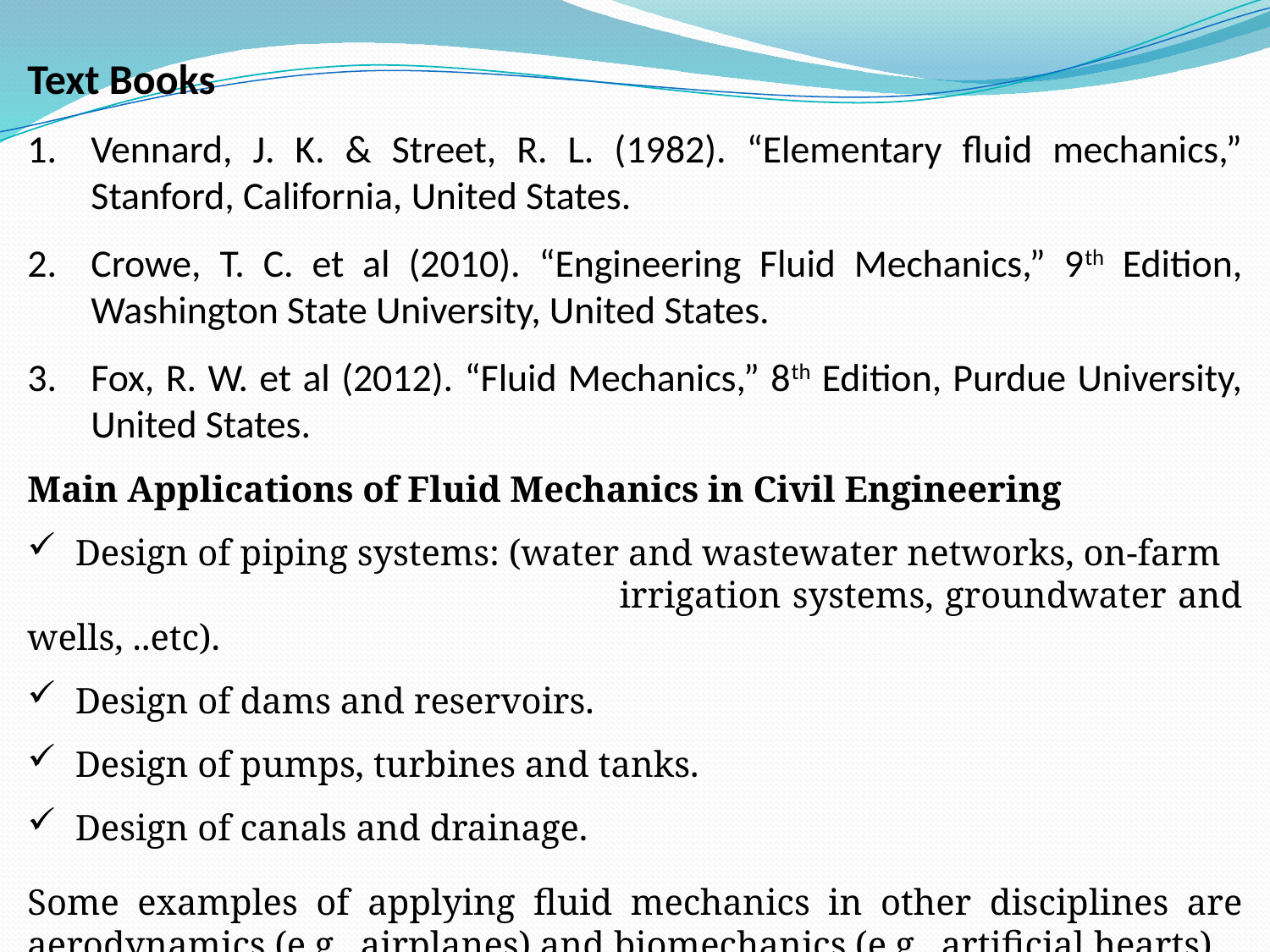

Text Books
Vennard, J. K. & Street, R. L. (1982). “Elementary fluid mechanics,” Stanford, California, United States.
Crowe, T. C. et al (2010). “Engineering Fluid Mechanics,” 9th Edition, Washington State University, United States.
Fox, R. W. et al (2012). “Fluid Mechanics,” 8th Edition, Purdue University, United States.
Main Applications of Fluid Mechanics in Civil Engineering
Design of piping systems: (water and wastewater networks, on-farm
                                                    irrigation systems, groundwater and wells, ..etc).
Design of dams and reservoirs.
Design of pumps, turbines and tanks.
Design of canals and drainage.
Some examples of applying fluid mechanics in other disciplines are aerodynamics (e.g., airplanes) and biomechanics (e.g., artificial hearts)